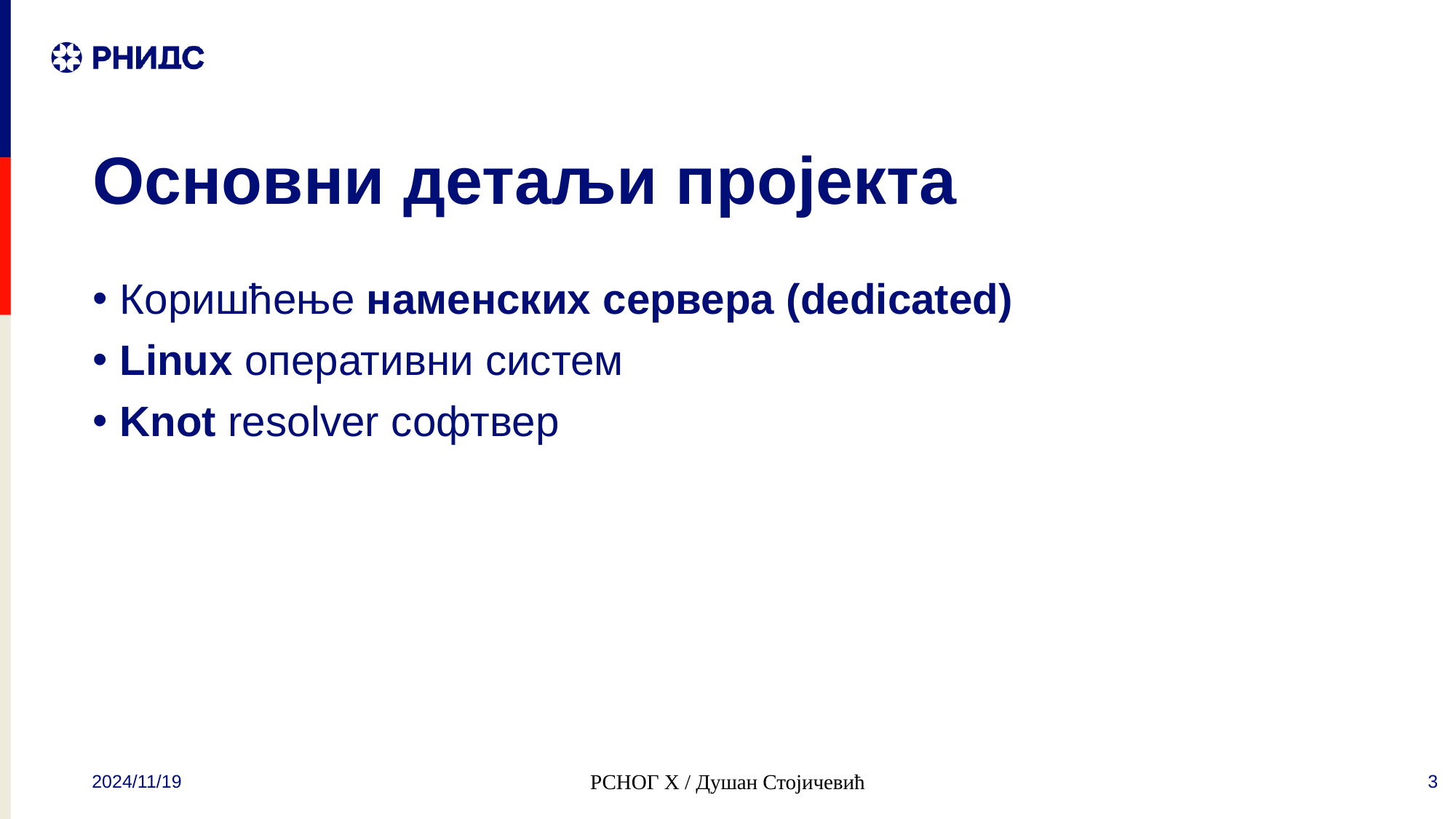

# Основни детаљи пројекта
Коришћење наменских сервера (dedicated)
Linux оперативни систем
Knot resolver софтвер

2024/11/19
РСНОГ Х / Душан Стојичевић
3